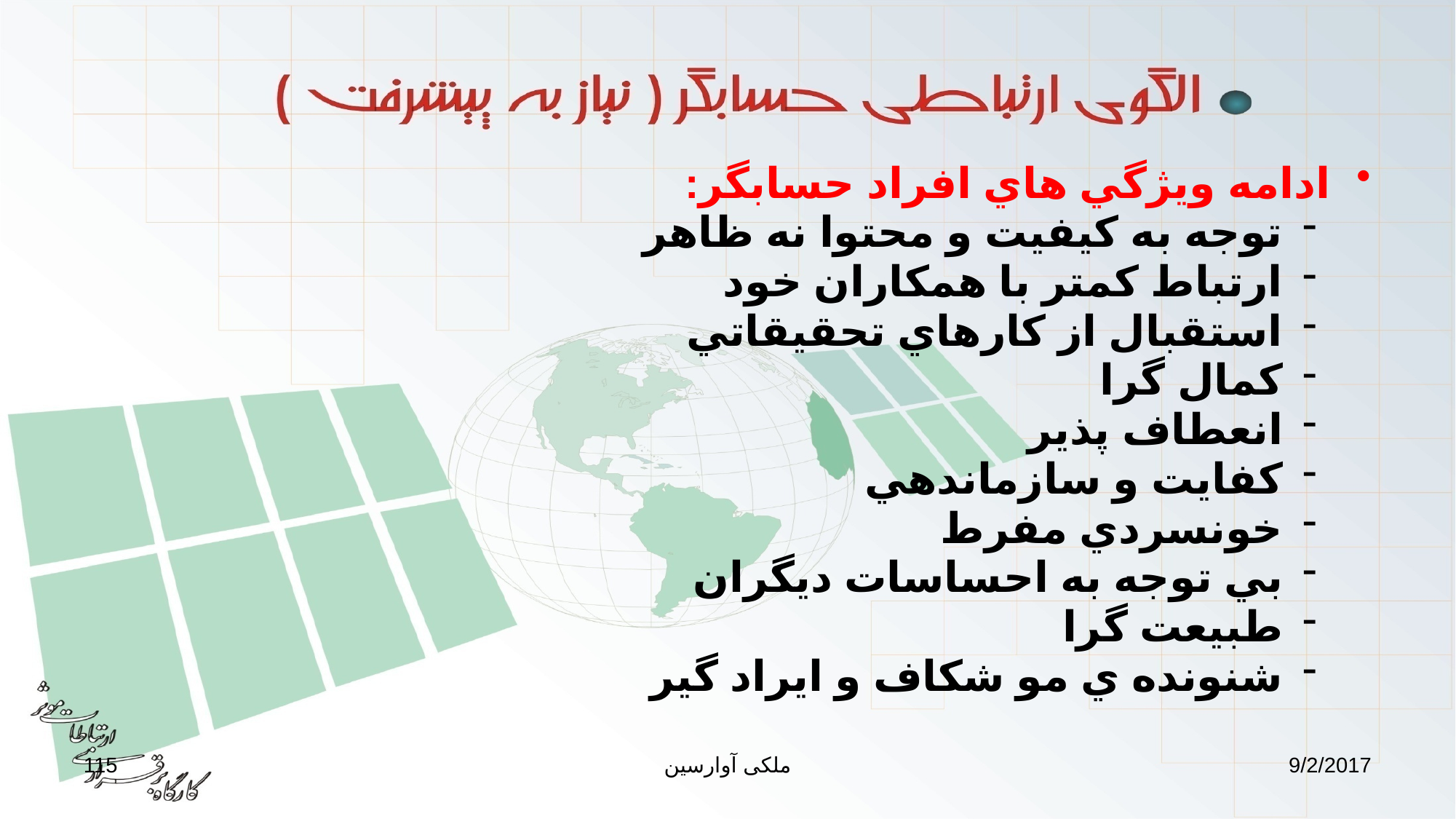

ادامه ويژگي هاي افراد حسابگر:
توجه به كيفيت و محتوا نه ظاهر
ارتباط كمتر با همكاران خود
استقبال از كارهاي تحقيقاتي
كمال گرا
انعطاف پذير
كفايت و سازماندهي
خونسردي مفرط
بي توجه به احساسات ديگران
طبيعت گرا
شنونده ي مو شكاف و ايراد گير
115
ملکی آوارسین
9/2/2017